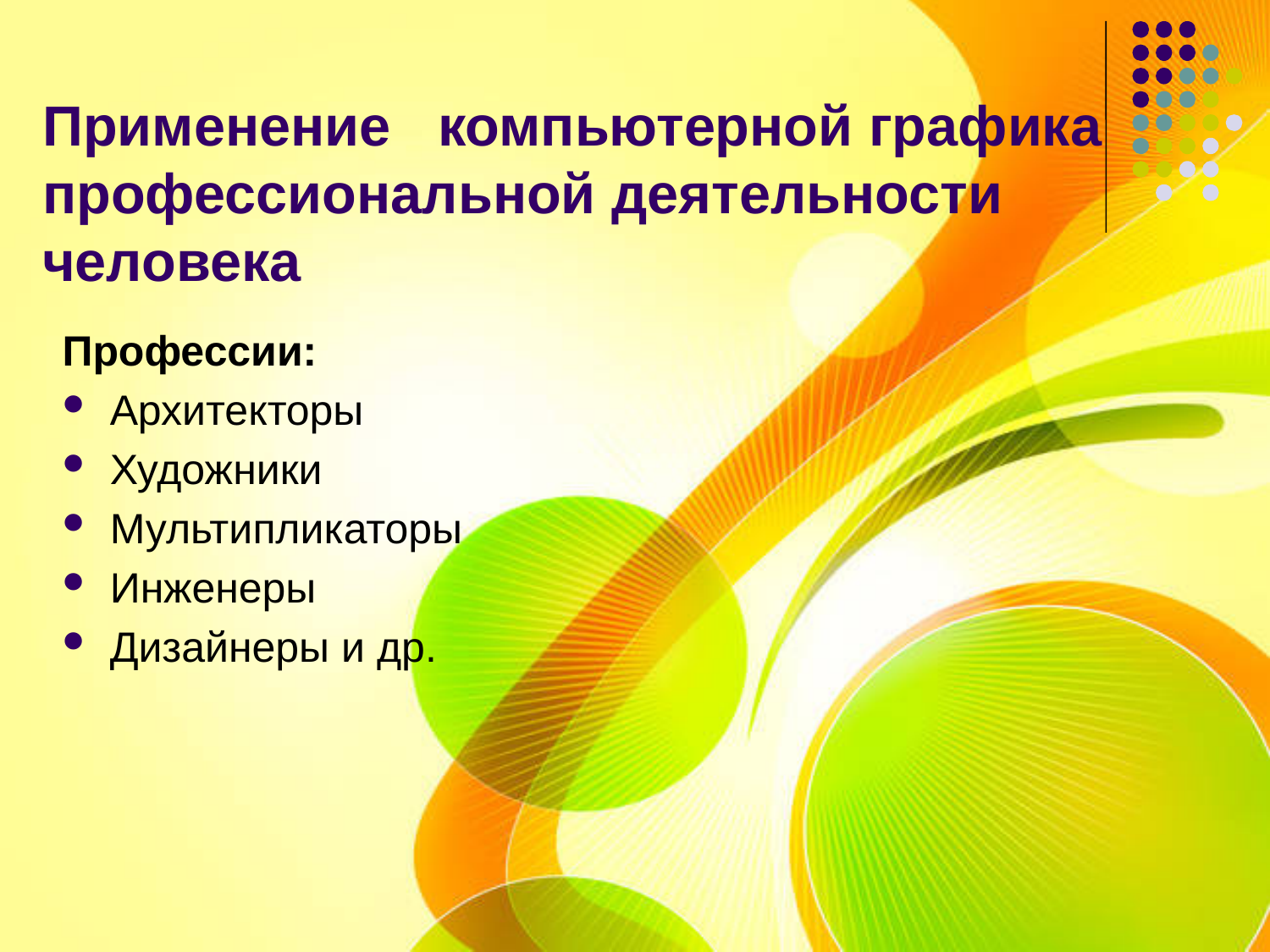

# Применение   компьютерной графика профессиональной деятельности человека
Профессии:
Архитекторы
Художники
Мультипликаторы
Инженеры
Дизайнеры и др.